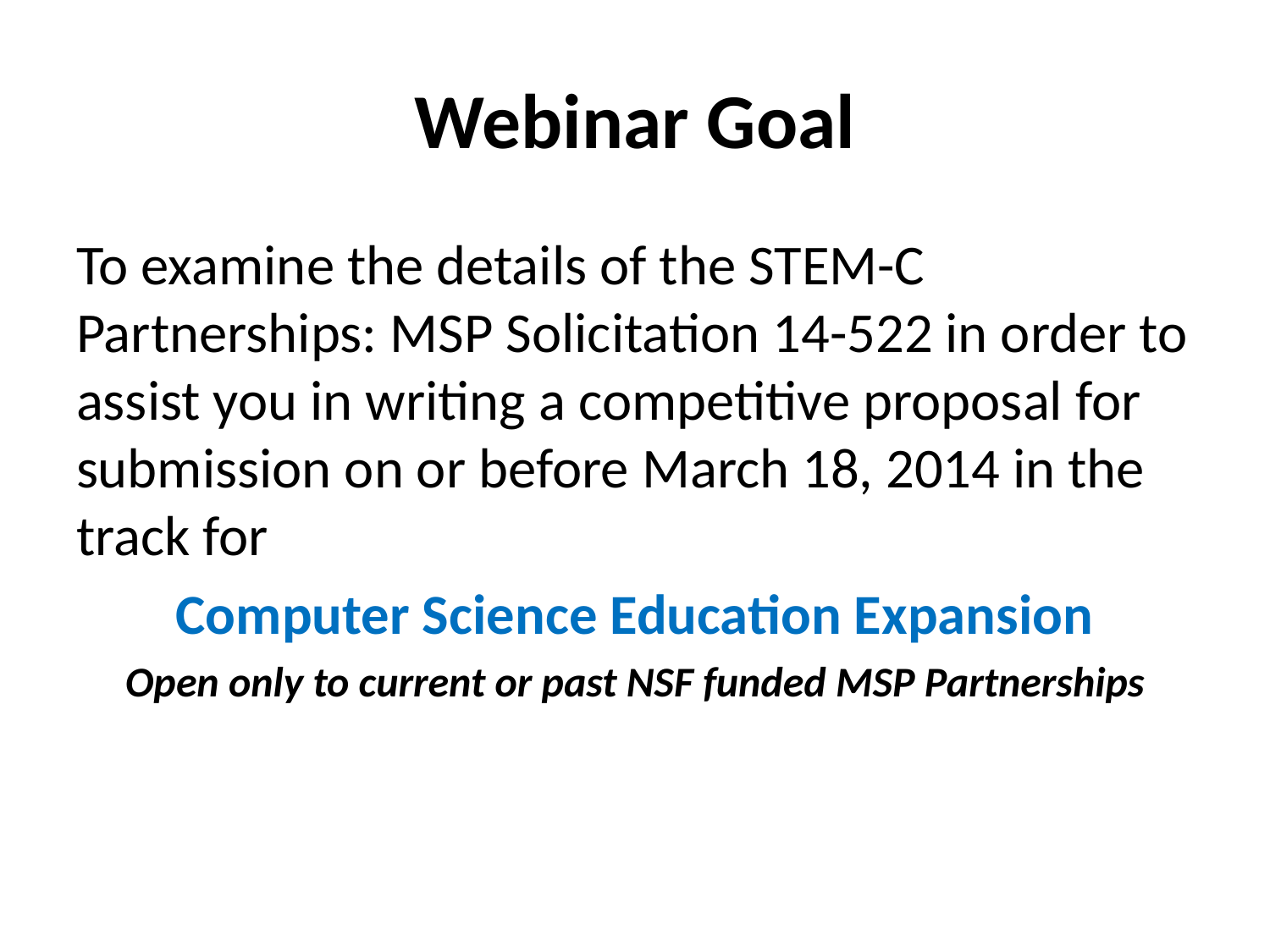

# Webinar Goal
To examine the details of the STEM-C Partnerships: MSP Solicitation 14-522 in order to assist you in writing a competitive proposal for submission on or before March 18, 2014 in the track for
Computer Science Education Expansion
Open only to current or past NSF funded MSP Partnerships